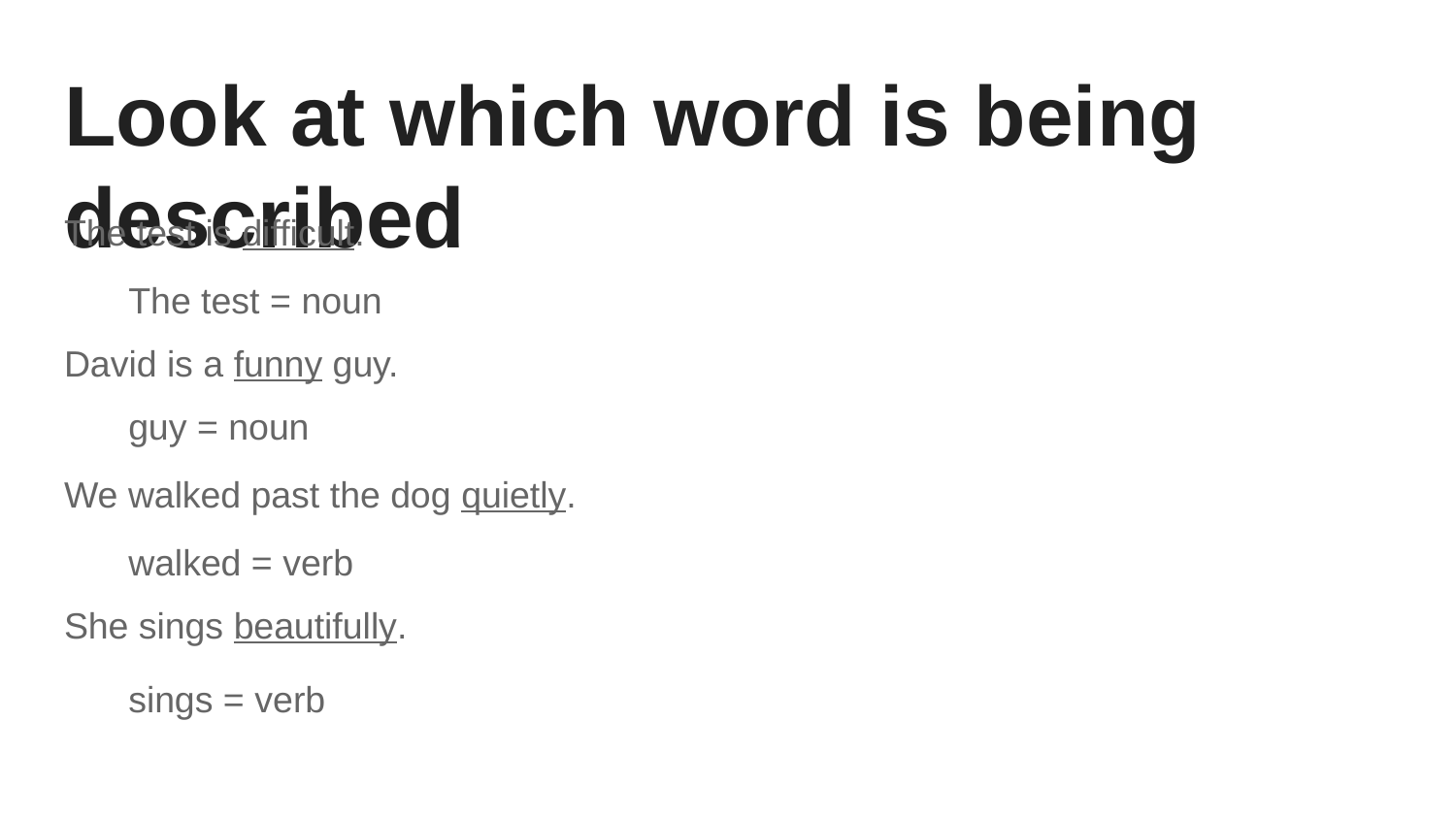

# Look at which word is being described
The test is difficult.

David is a funny guy.

We walked past the dog quietly.

She sings beautifully.

The test = noun
guy = noun
walked = verb
sings = verb